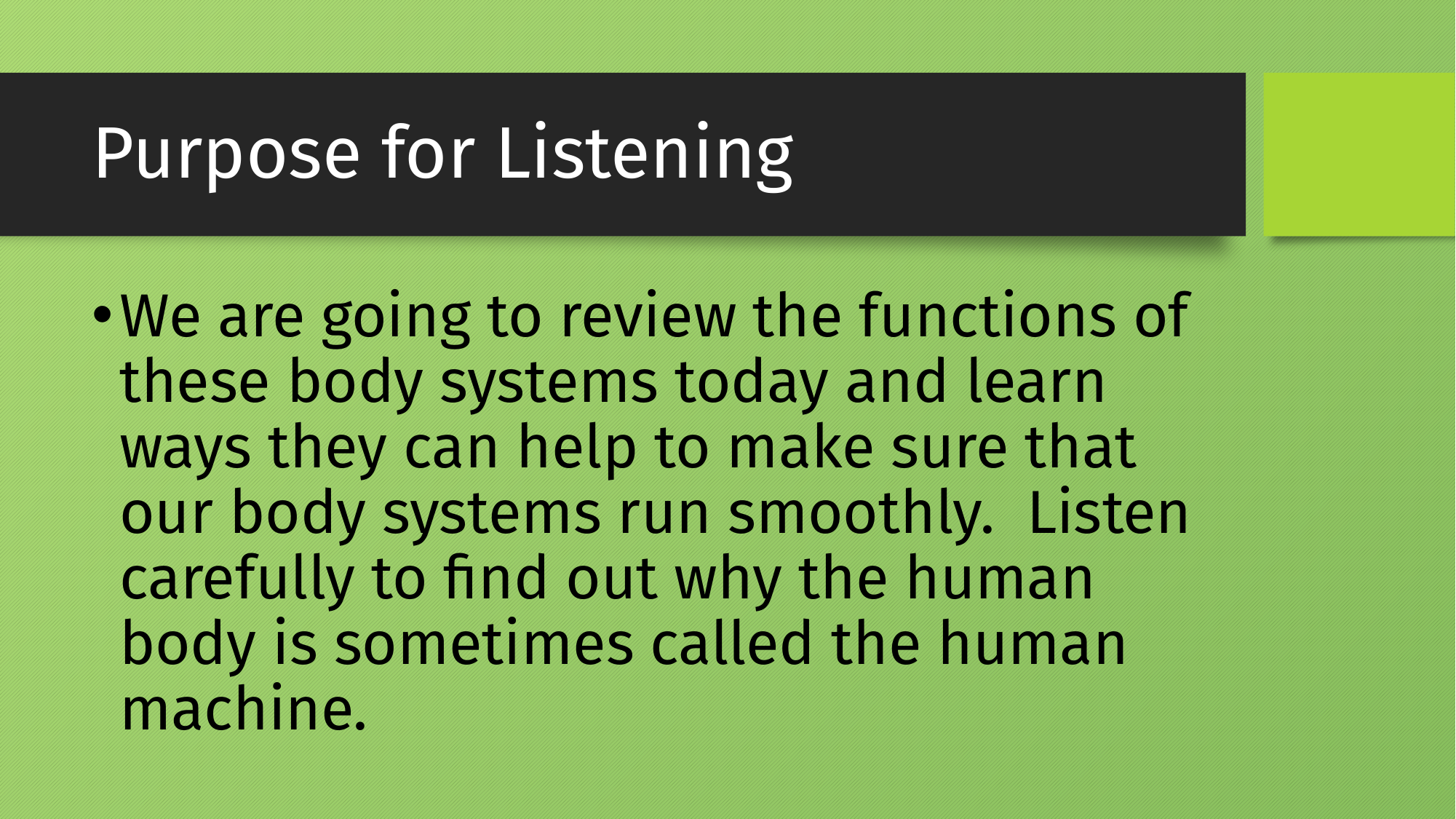

# Purpose for Listening
We are going to review the functions of these body systems today and learn ways they can help to make sure that our body systems run smoothly.  Listen carefully to find out why the human body is sometimes called the human machine.